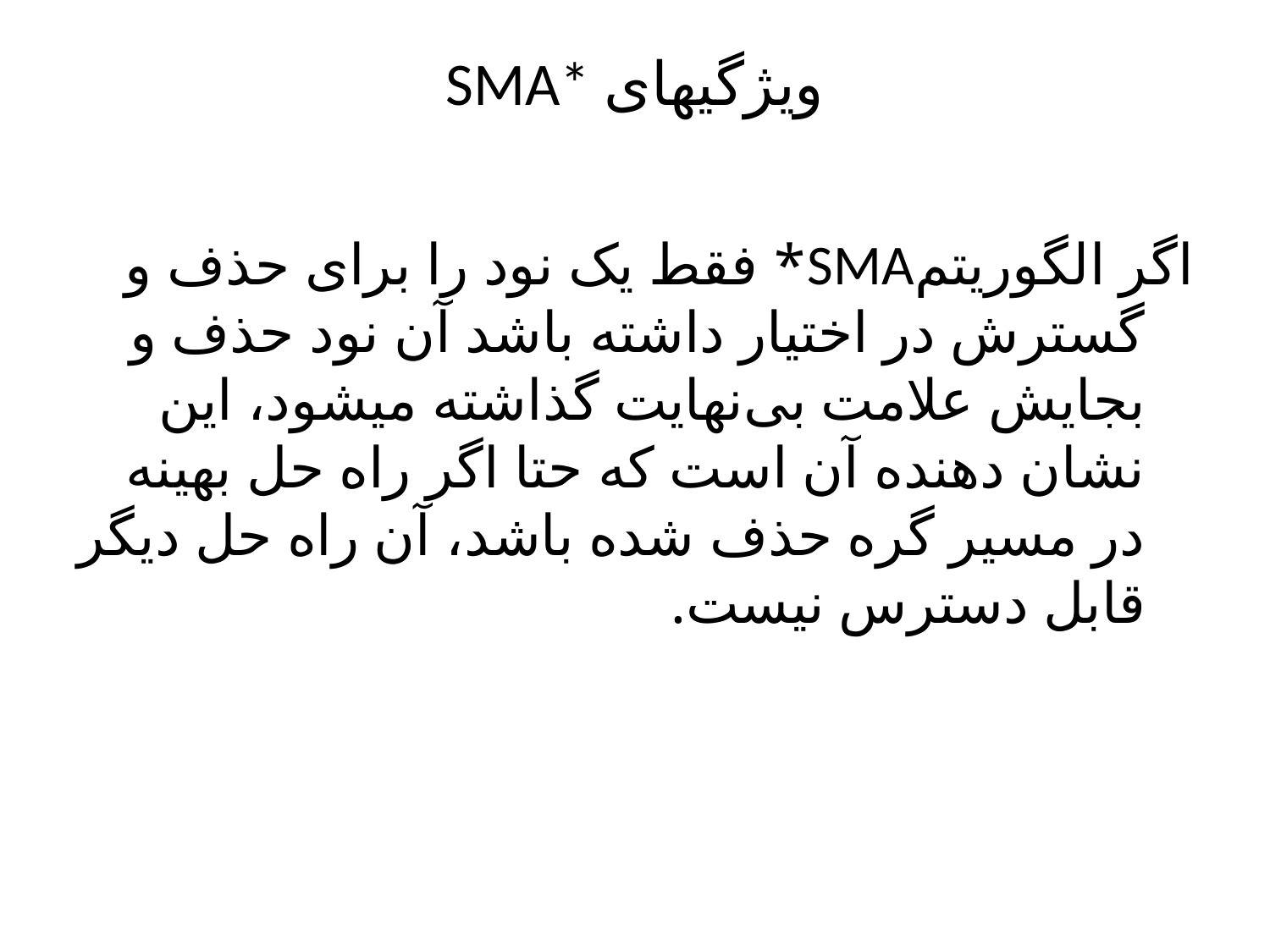

# SMA* ویژگیهای
اگر الگوریتمSMA* فقط یک نود را برای حذف و گسترش در اختیار داشته باشد آن نود حذف و بجایش علامت بی‌نهایت گذاشته میشود، این نشان دهنده آن است که حتا اگر راه حل بهینه در مسیر گره حذف شده باشد، آن راه حل دیگر قابل دسترس نیست.